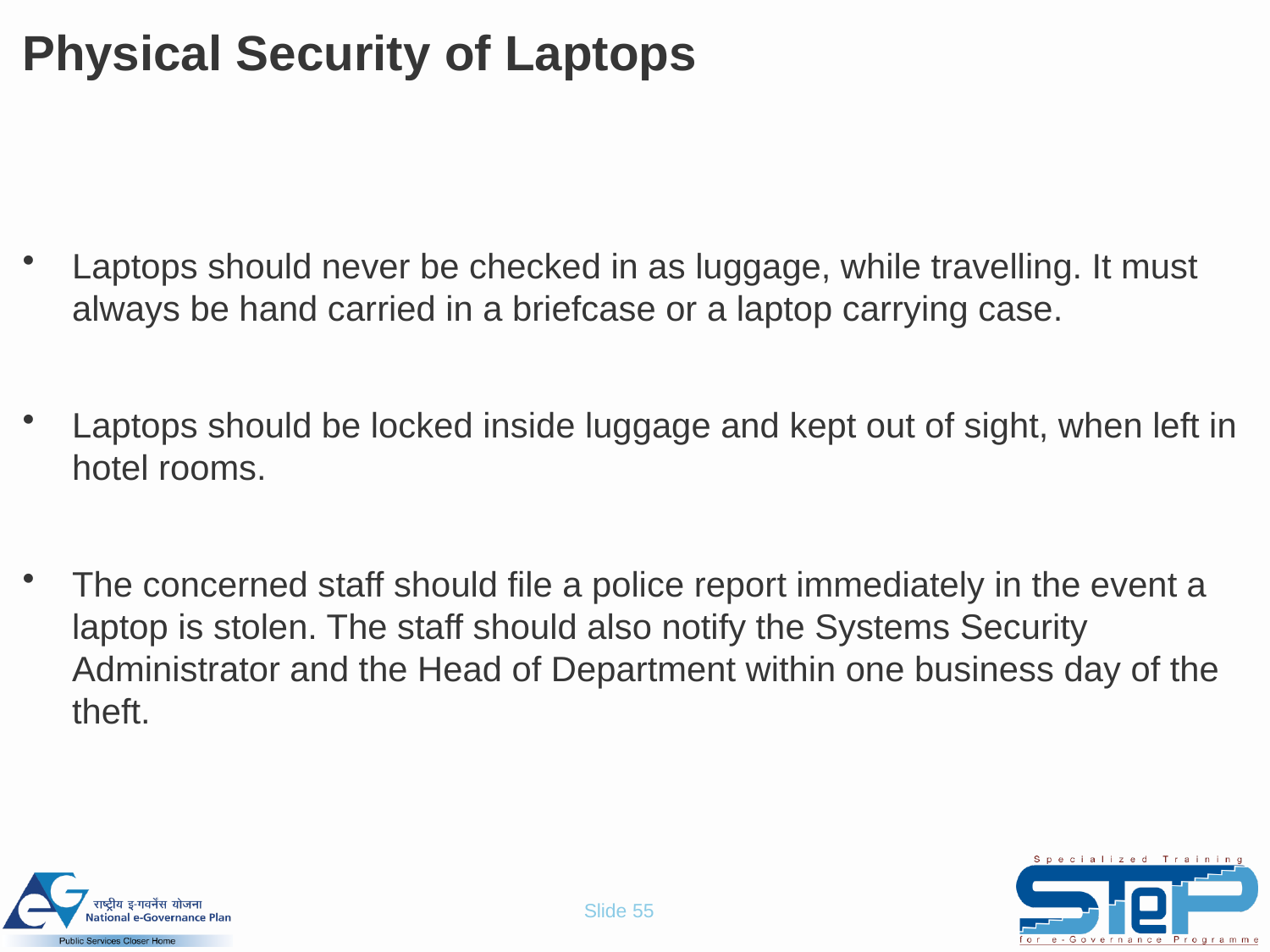

# Physical Security of Laptops
Laptops should never be checked in as luggage, while travelling. It must always be hand carried in a briefcase or a laptop carrying case.

Laptops should be locked inside luggage and kept out of sight, when left in hotel rooms.

The concerned staff should file a police report immediately in the event a laptop is stolen. The staff should also notify the Systems Security Administrator and the Head of Department within one business day of the theft.